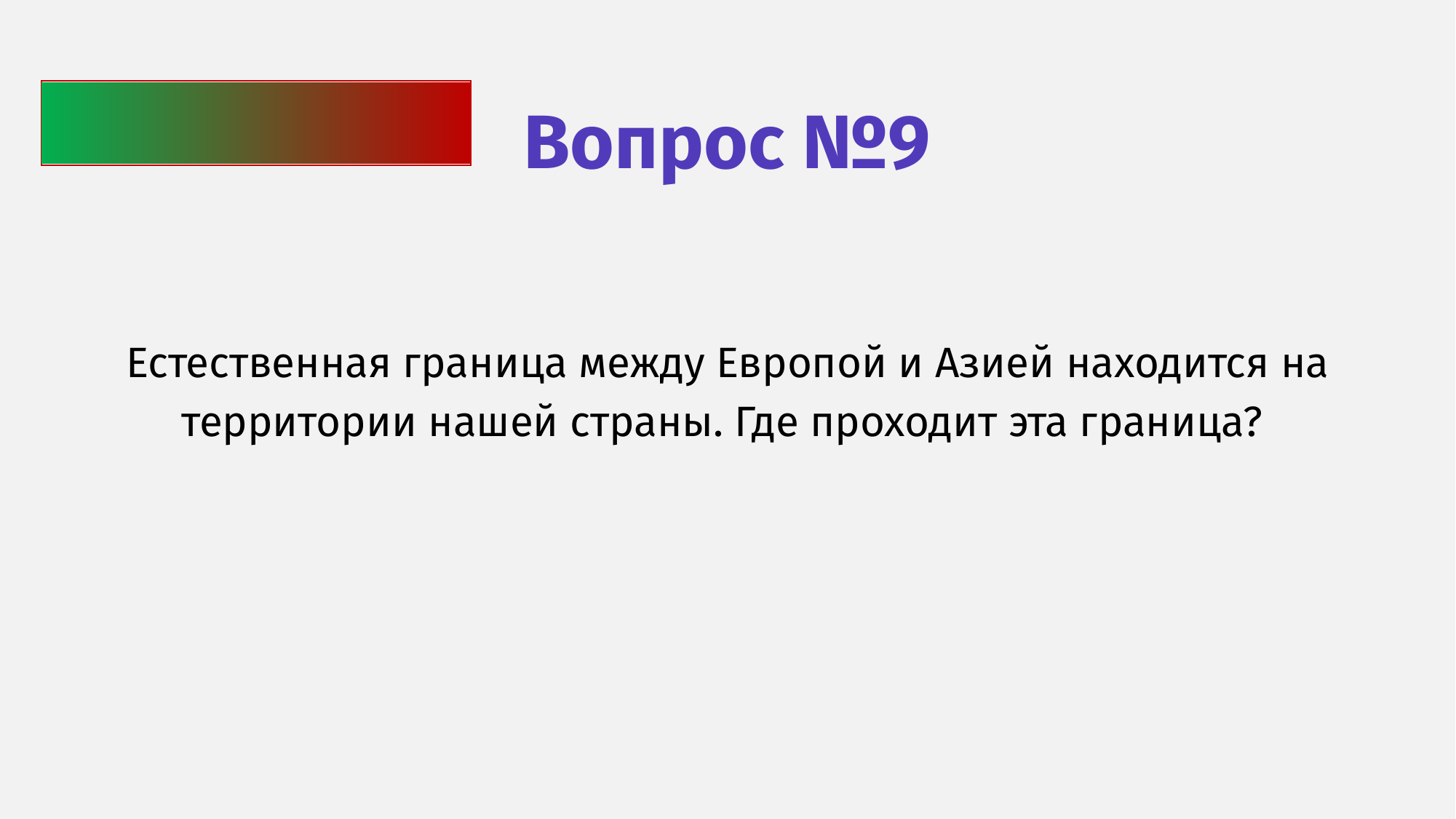

Вопрос №9
Естественная граница между Европой и Азией находится на территории нашей страны. Где проходит эта граница?